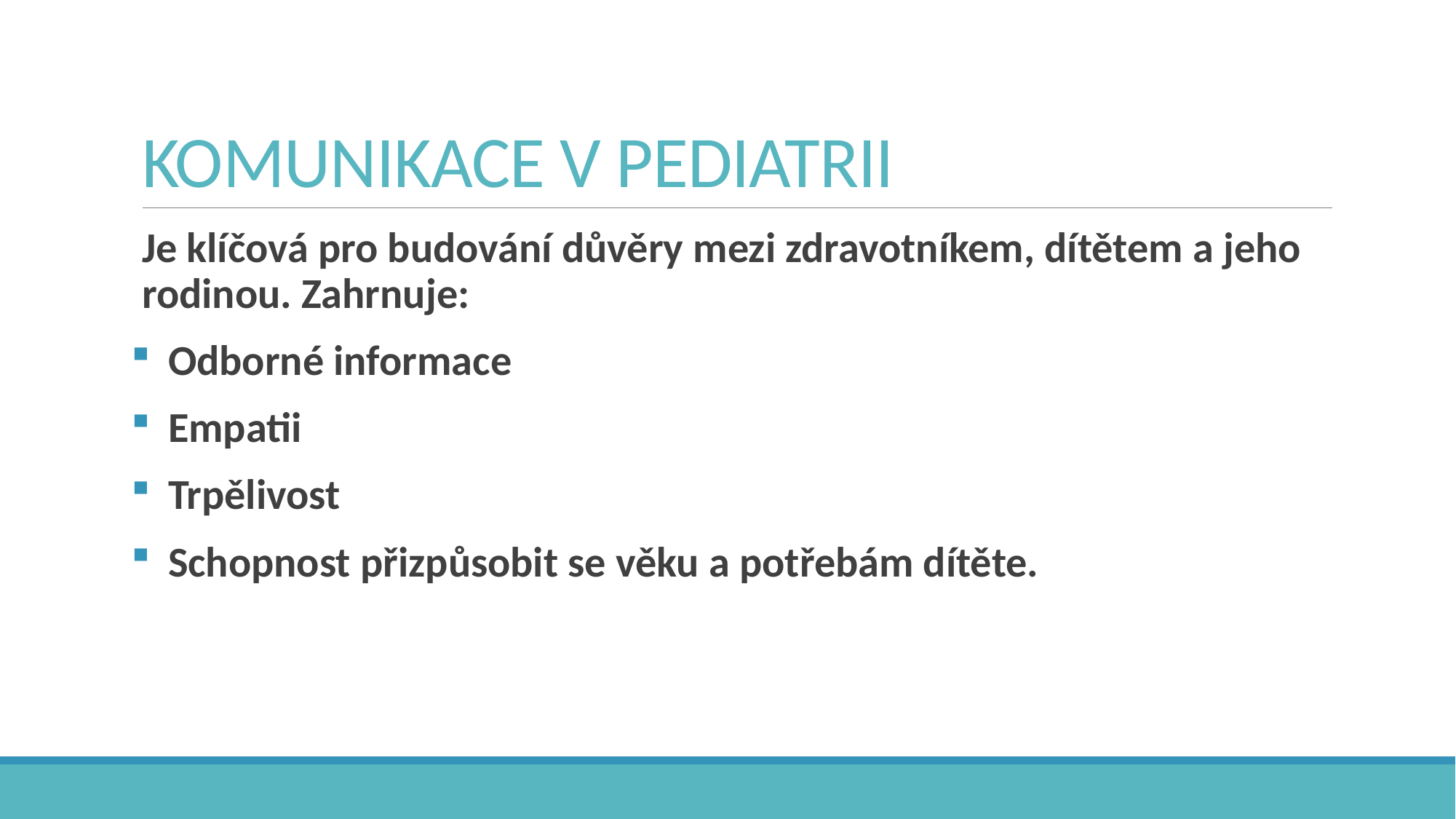

# KOMUNIKACE V PEDIATRII
Je klíčová pro budování důvěry mezi zdravotníkem, dítětem a jeho rodinou. Zahrnuje:
 Odborné informace
 Empatii
 Trpělivost
 Schopnost přizpůsobit se věku a potřebám dítěte.